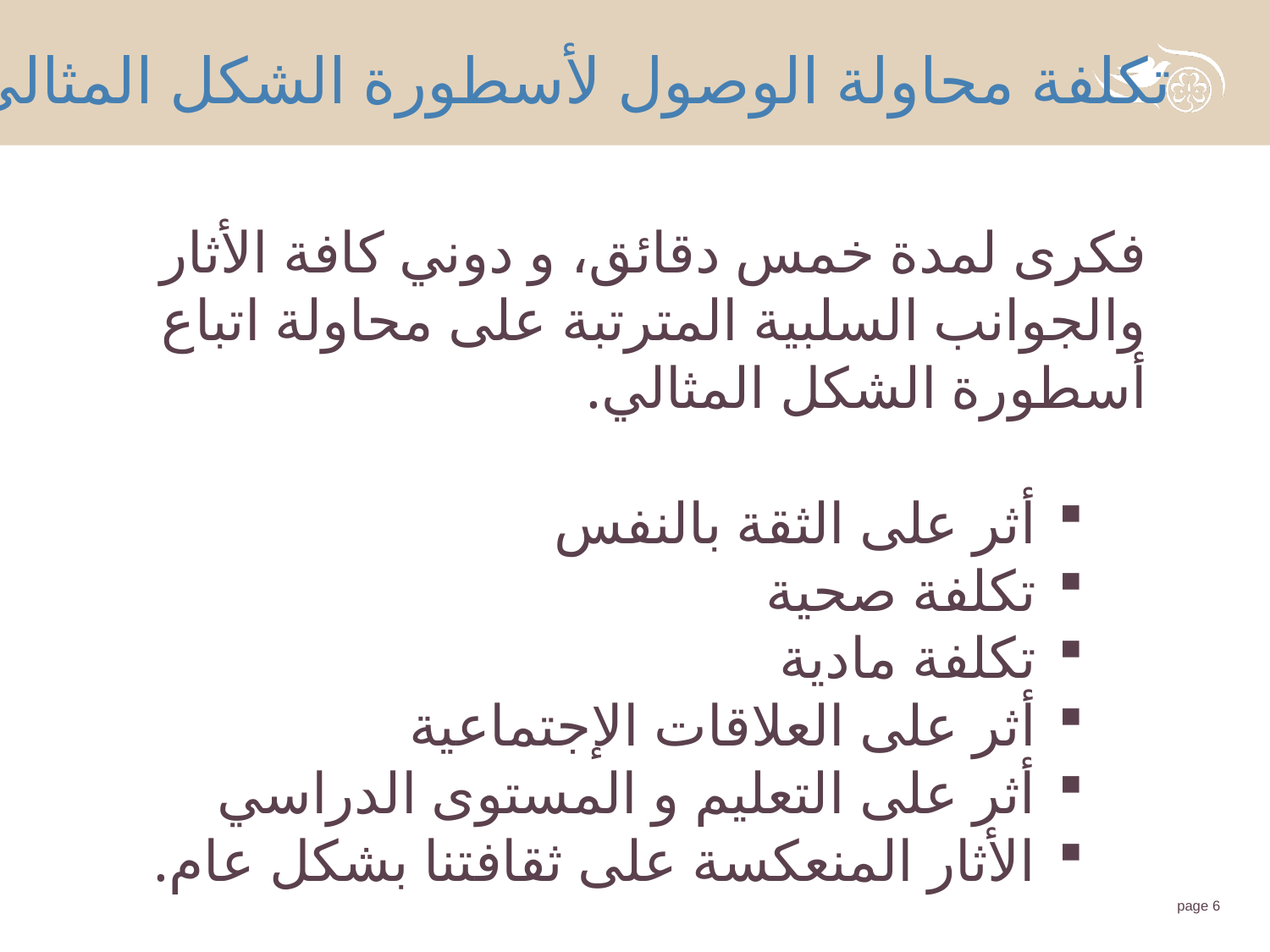

تكلفة محاولة الوصول لأسطورة الشكل المثالي
فكرى لمدة خمس دقائق، و دوني كافة الأثار والجوانب السلبية المترتبة على محاولة اتباع أسطورة الشكل المثالي.

أثر على الثقة بالنفس
تكلفة صحية
تكلفة مادية
أثر على العلاقات الإجتماعية
أثر على التعليم و المستوى الدراسي
الأثار المنعكسة على ثقافتنا بشكل عام.